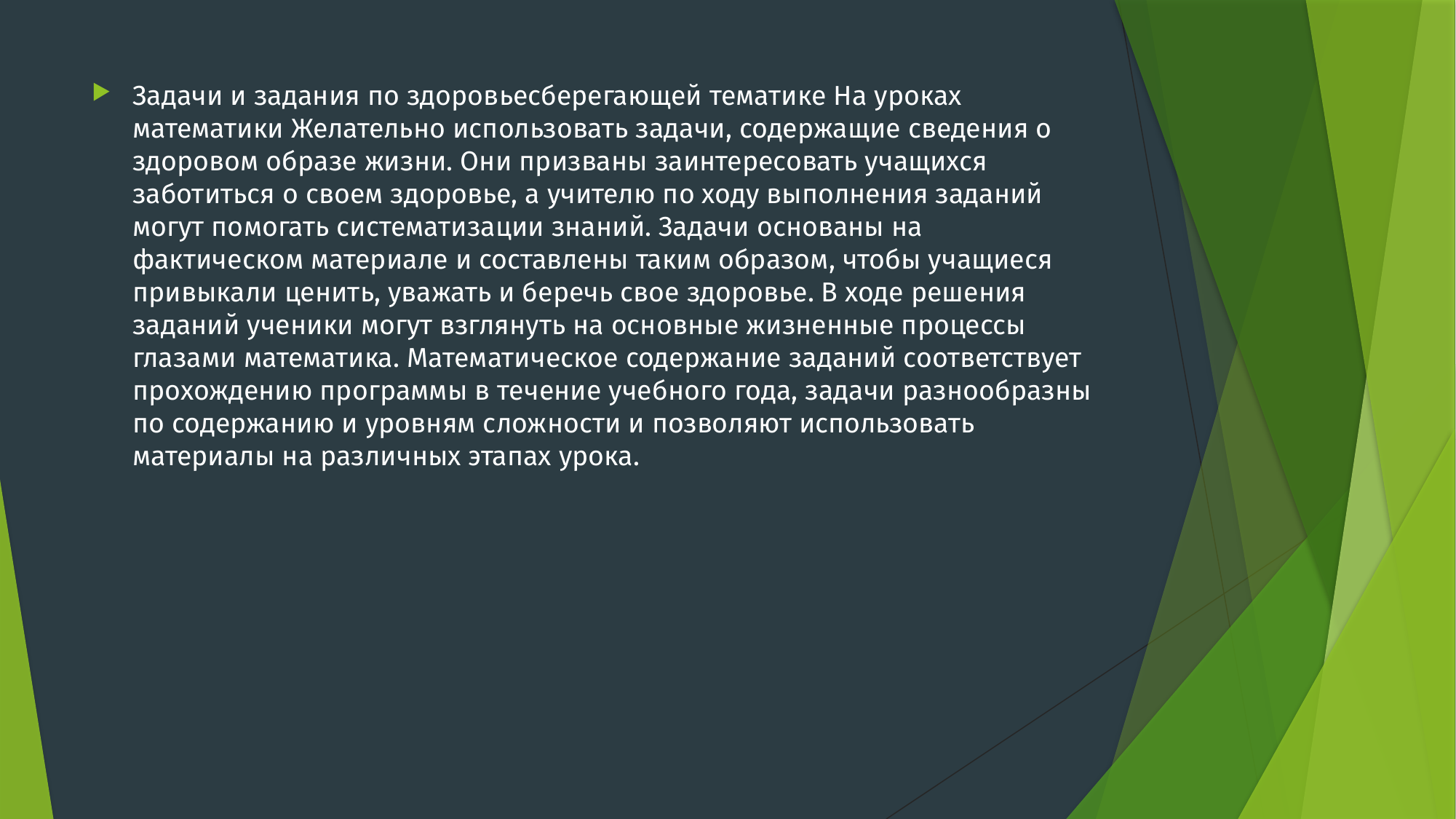

#
Задачи и задания по здоровьесберегающей тематике На уроках математики Желательно использовать задачи, содержащие сведения о здоровом образе жизни. Они призваны заинтересовать учащихся заботиться о своем здоровье, а учителю по ходу выполнения заданий могут помогать систематизации знаний. Задачи основаны на фактическом материале и составлены таким образом, чтобы учащиеся привыкали ценить, уважать и беречь свое здоровье. В ходе решения заданий ученики могут взглянуть на основные жизненные процессы глазами математика. Математическое содержание заданий соответствует прохождению программы в течение учебного года, задачи разнообразны по содержанию и уровням сложности и позволяют использовать материалы на различных этапах урока.